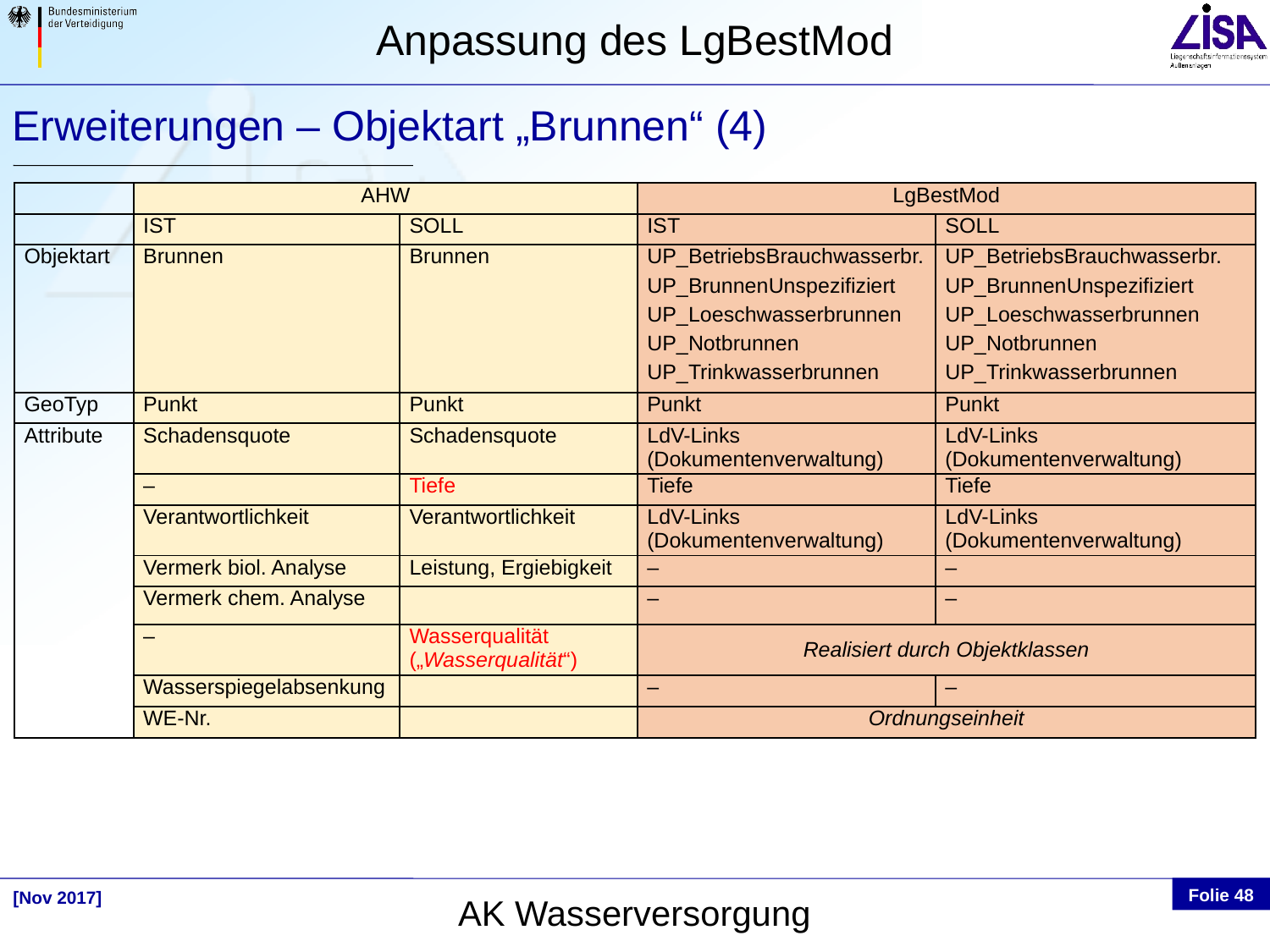

Erweiterungen – Objektart „Brunnen“ (4)

|  | AHW |  | LgBestMod |  |
| --- | --- | --- | --- | --- |
|  | IST | SOLL | IST | SOLL |
| Objektart | Brunnen | Brunnen | UP\_BetriebsBrauchwasserbr. UP\_BrunnenUnspezifiziert UP\_Loeschwasserbrunnen UP\_Notbrunnen UP\_Trinkwasserbrunnen | UP\_BetriebsBrauchwasserbr. UP\_BrunnenUnspezifiziert UP\_Loeschwasserbrunnen UP\_Notbrunnen UP\_Trinkwasserbrunnen |
| GeoTyp | Punkt | Punkt | Punkt | Punkt |
| Attribute | Schadensquote | Schadensquote | LdV-Links (Dokumentenverwaltung) | LdV-Links (Dokumentenverwaltung) |
|  | – | Tiefe | Tiefe | Tiefe |
|  | Verantwortlichkeit | Verantwortlichkeit | LdV-Links (Dokumentenverwaltung) | LdV-Links (Dokumentenverwaltung) |
|  | Vermerk biol. Analyse | Leistung, Ergiebigkeit | – | – |
|  | Vermerk chem. Analyse |  | – | – |
|  | – | Wasserqualität („Wasserqualität“) | Realisiert durch Objektklassen |  |
|  | Wasserspiegelabsenkung |  | – | – |
|  | WE-Nr. |  | Ordnungseinheit |  |